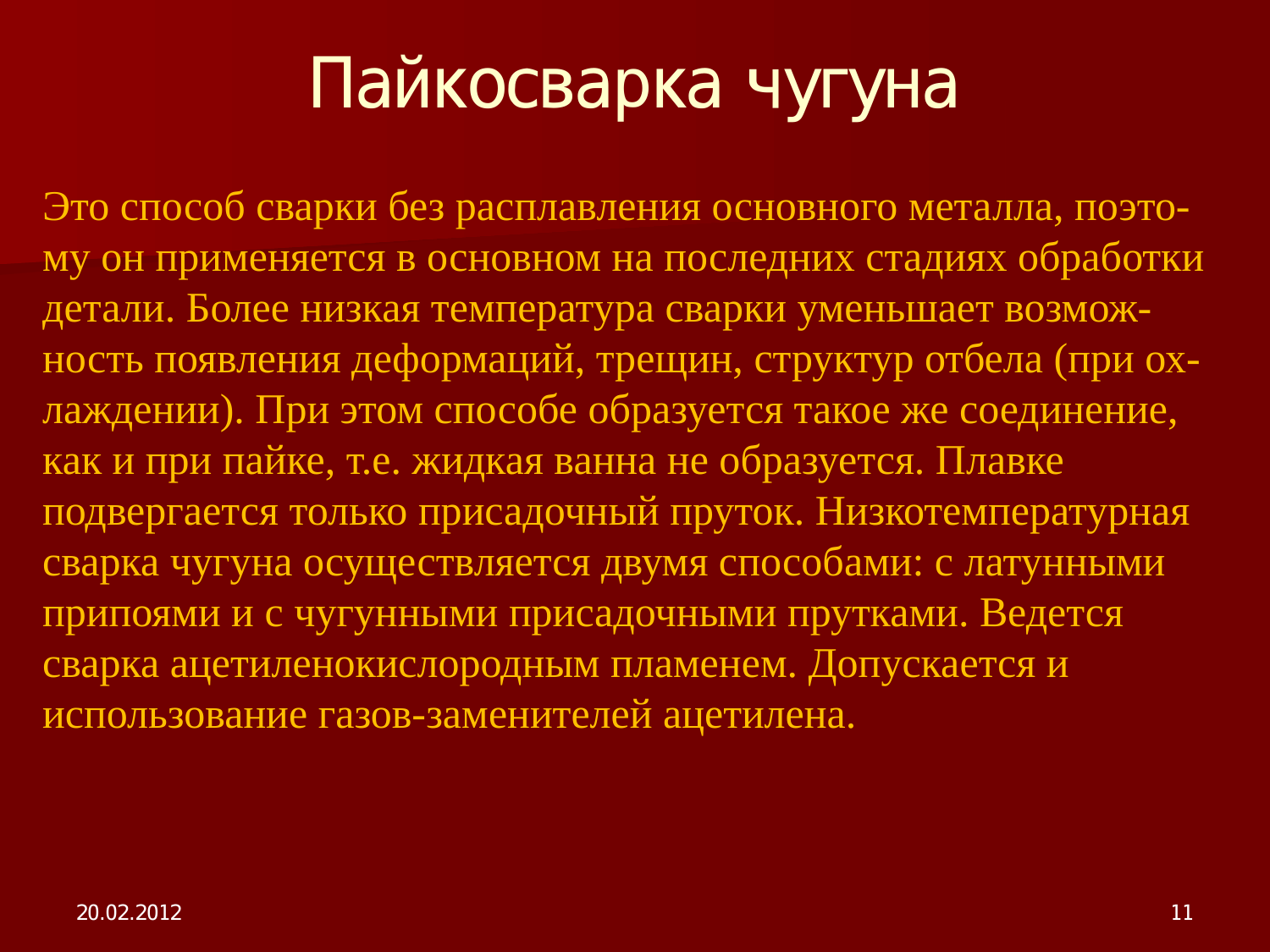

# Пайкосварка чугуна
Это способ сварки без расплавления основного металла, поэто-му он применяется в основном на последних стадиях обработки детали. Более низкая температура сварки уменьшает возмож-ность появления деформаций, трещин, структур отбела (при ох-лаждении). При этом способе образуется такое же соединение, как и при пайке, т.е. жидкая ванна не образуется. Плавке подвергается только присадочный пруток. Низкотемпературная сварка чугуна осуществляется двумя способами: с латунными припоями и с чугунными присадочными прутками. Ведется сварка ацетиленокислородным пламенем. Допускается и использование газов-заменителей ацетилена.
20.02.2012
11